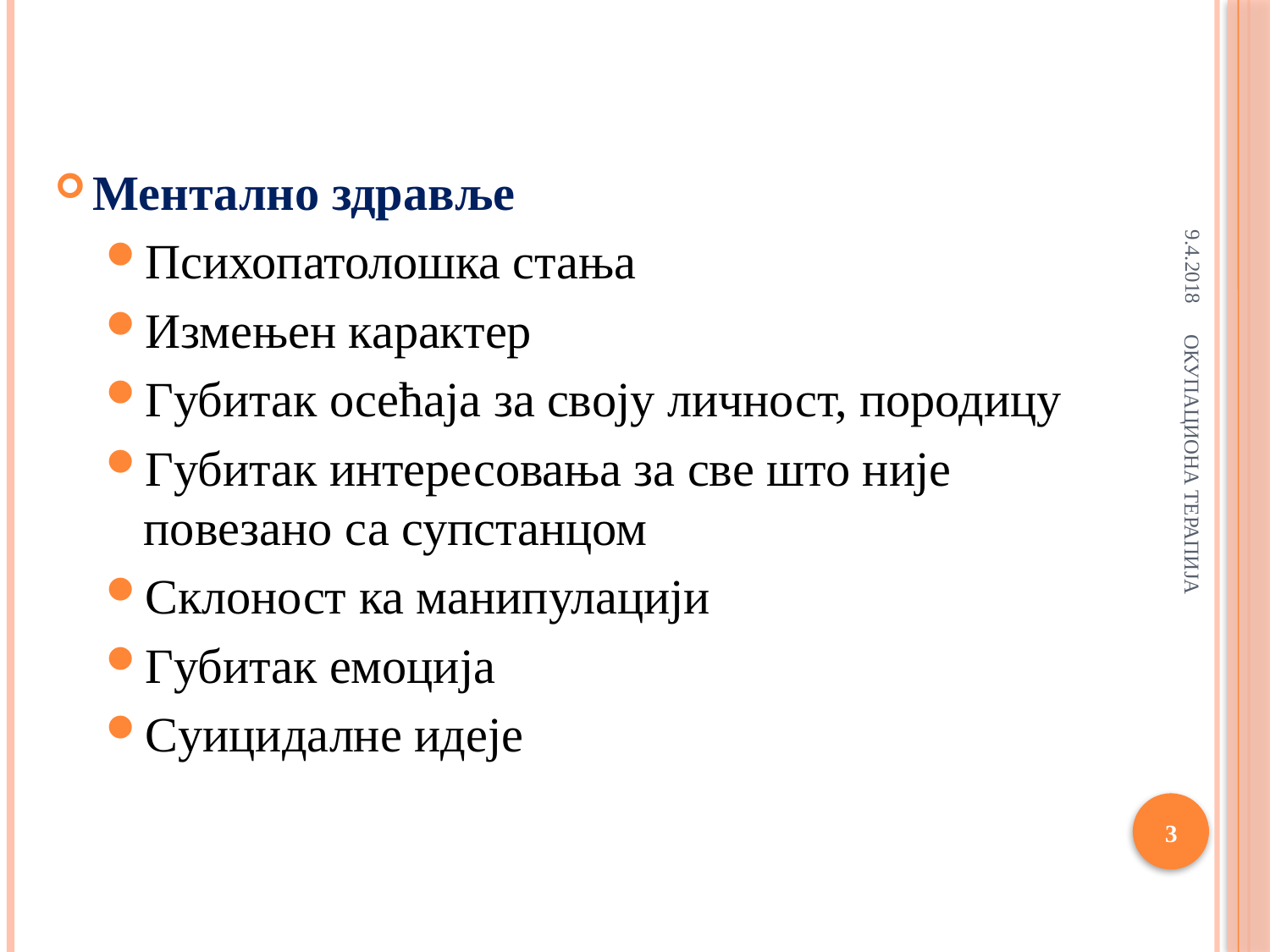

Ментално здравље
Психопатолошка стања
Измењен карактер
Губитак осећаја за своју личност, породицу
Губитак интересовања за све што није повезано са супстанцом
Склоност ка манипулацији
Губитак емоција
Суицидалне идеје

#
9.4.2018
ОКУПАЦИОНА ТЕРАПИЈА
3